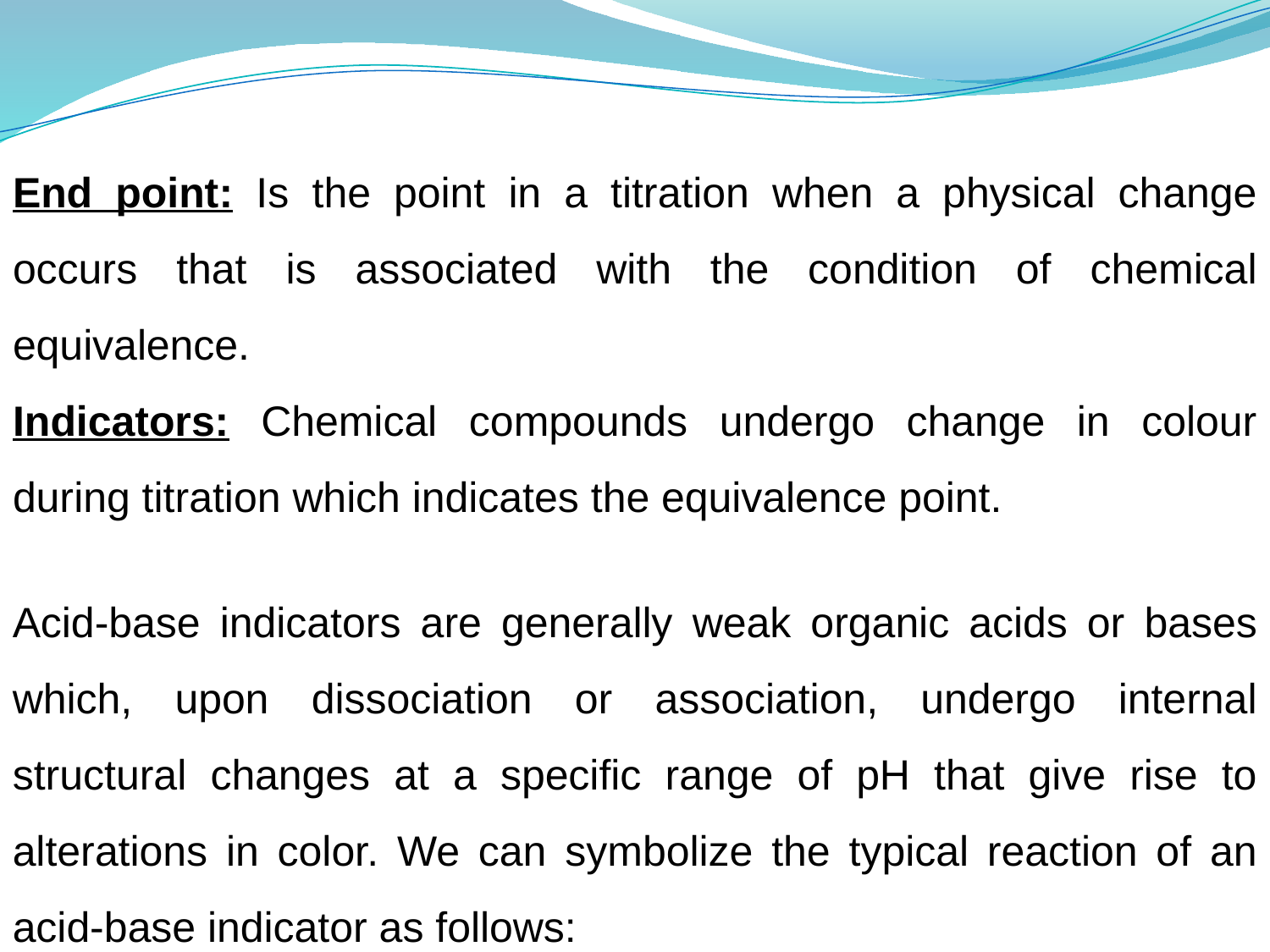

End point: Is the point in a titration when a physical change occurs that is associated with the condition of chemical equivalence.
Indicators: Chemical compounds undergo change in colour during titration which indicates the equivalence point.
Acid-base indicators are generally weak organic acids or bases which, upon dissociation or association, undergo internal structural changes at a specific range of pH that give rise to alterations in color. We can symbolize the typical reaction of an acid-base indicator as follows: